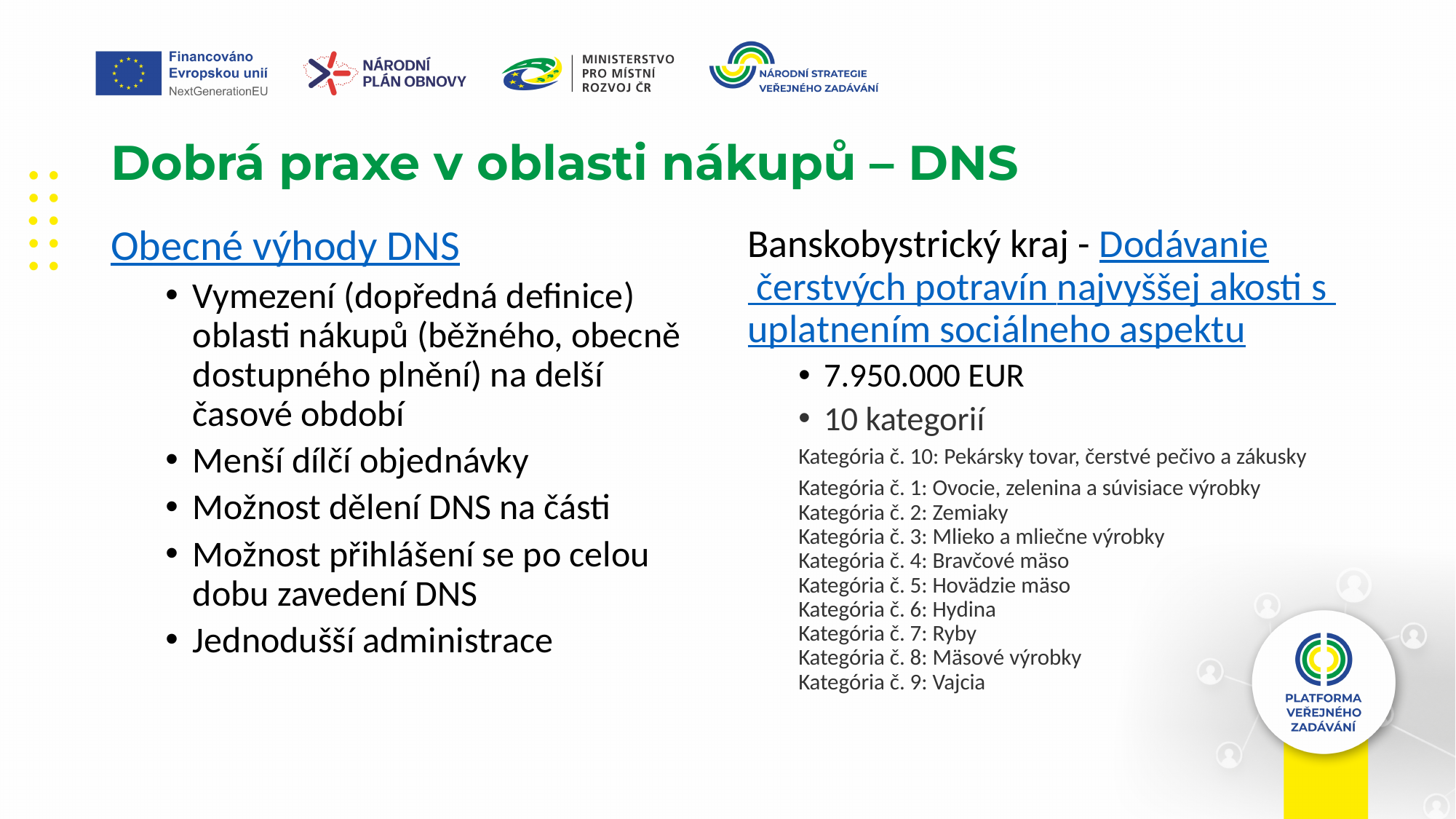

# Dobrá praxe v oblasti nákupů – DNS
Obecné výhody DNS
Vymezení (dopředná definice) oblasti nákupů (běžného, obecně dostupného plnění) na delší časové období
Menší dílčí objednávky
Možnost dělení DNS na části
Možnost přihlášení se po celou dobu zavedení DNS
Jednodušší administrace
Banskobystrický kraj - Dodávanie čerstvých potravín najvyššej akosti s uplatnením sociálneho aspektu
7.950.000 EUR
10 kategorií
Kategória č. 10: Pekársky tovar, čerstvé pečivo a zákusky
Kategória č. 1: Ovocie, zelenina a súvisiace výrobky
Kategória č. 2: Zemiaky
Kategória č. 3: Mlieko a mliečne výrobky
Kategória č. 4: Bravčové mäso
Kategória č. 5: Hovädzie mäso
Kategória č. 6: Hydina
Kategória č. 7: Ryby
Kategória č. 8: Mäsové výrobky
Kategória č. 9: Vajcia